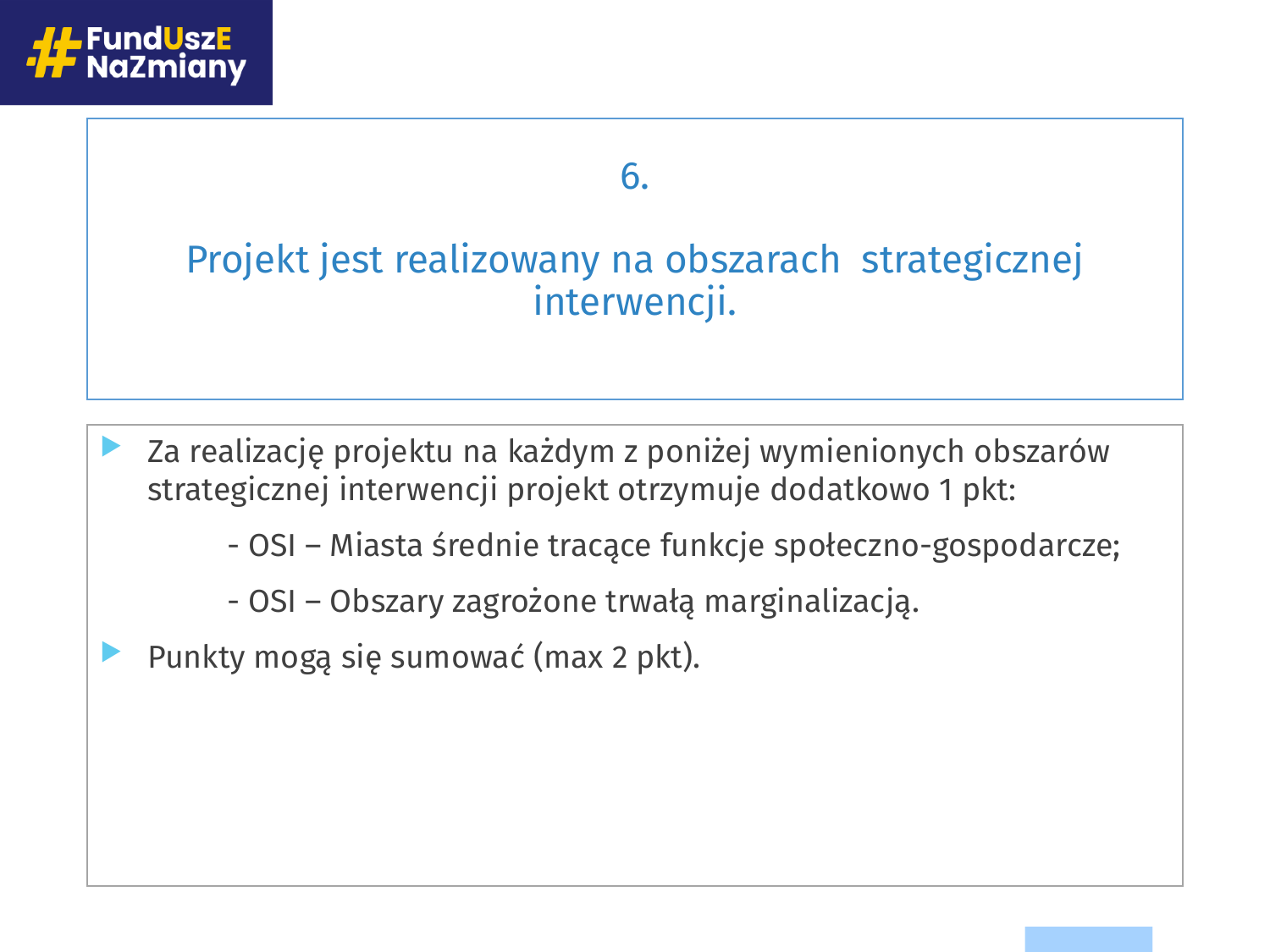

# 6. Projekt jest realizowany na obszarach  strategicznej interwencji.
Za realizację projektu na każdym z poniżej wymienionych obszarów strategicznej interwencji projekt otrzymuje dodatkowo 1 pkt:
	- OSI – Miasta średnie tracące funkcje społeczno-gospodarcze;
	- OSI – Obszary zagrożone trwałą marginalizacją.
Punkty mogą się sumować (max 2 pkt).